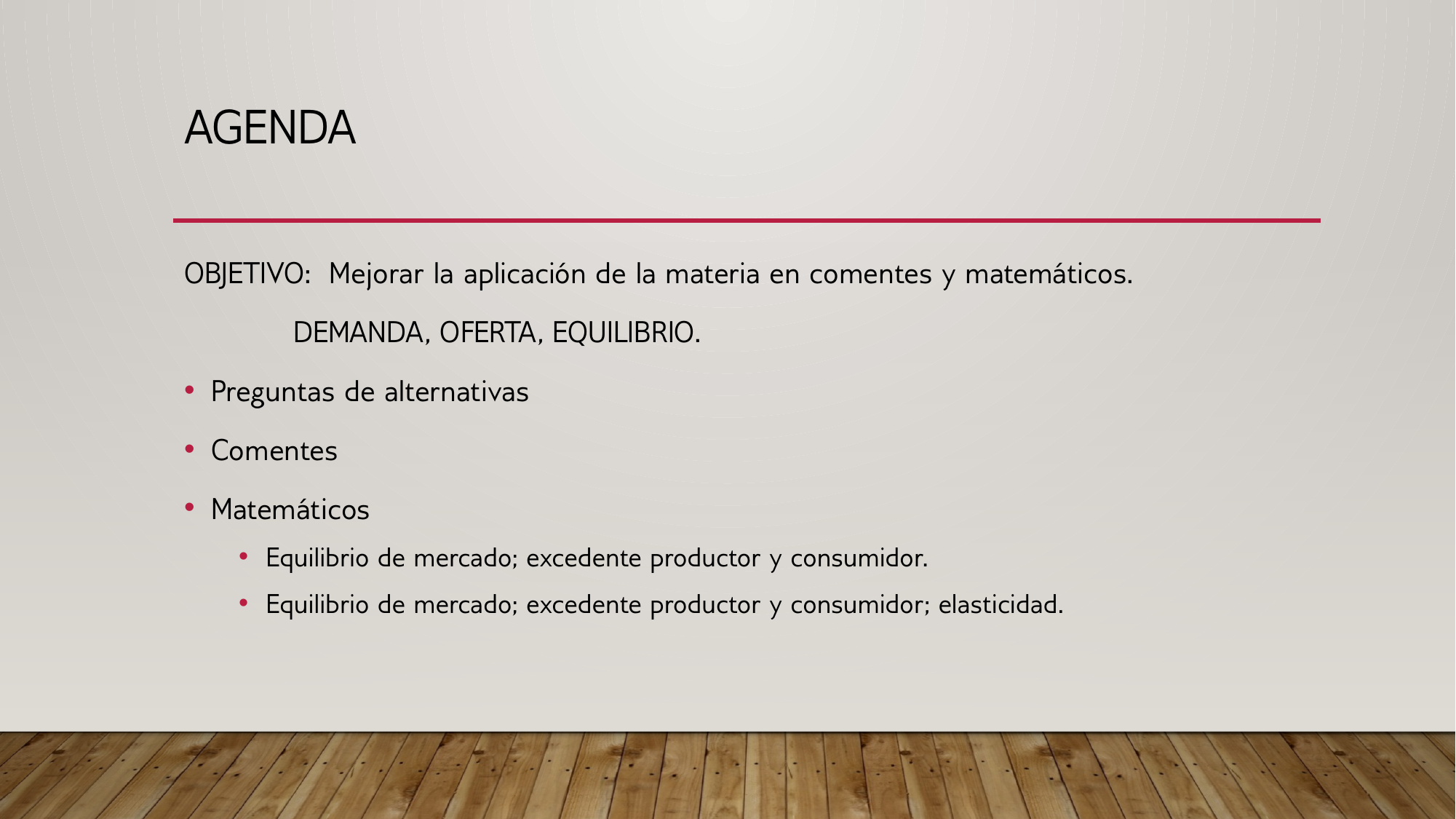

# Agenda
OBJETIVO:  Mejorar la aplicación de la materia en comentes y matemáticos.
	DEMANDA, OFERTA, EQUILIBRIO.
Preguntas de alternativas
Comentes
Matemáticos
Equilibrio de mercado; excedente productor y consumidor.
Equilibrio de mercado; excedente productor y consumidor; elasticidad.